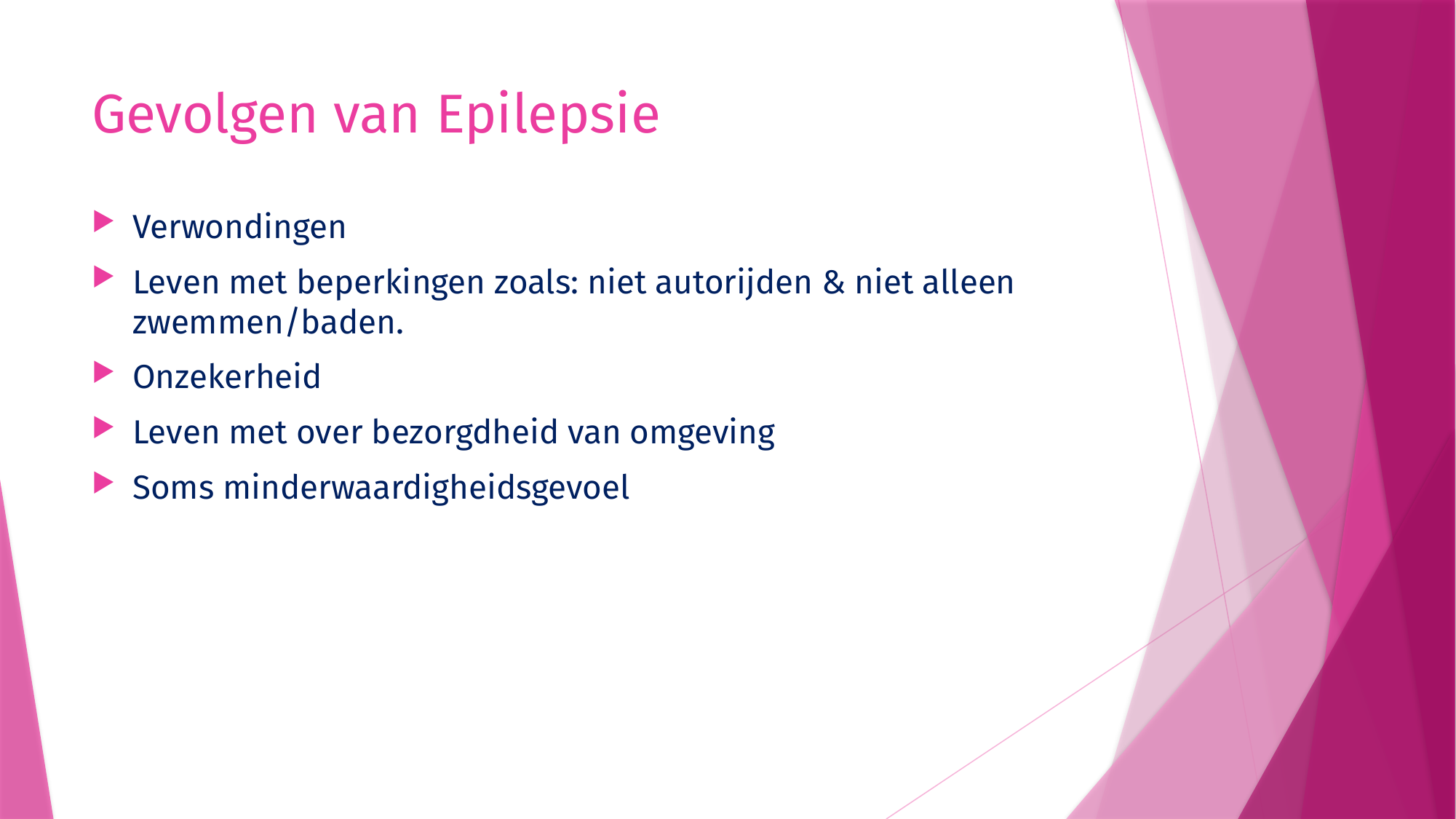

# Gevolgen van Epilepsie
Verwondingen
Leven met beperkingen zoals: niet autorijden & niet alleen zwemmen/baden.
Onzekerheid
Leven met over bezorgdheid van omgeving
Soms minderwaardigheidsgevoel